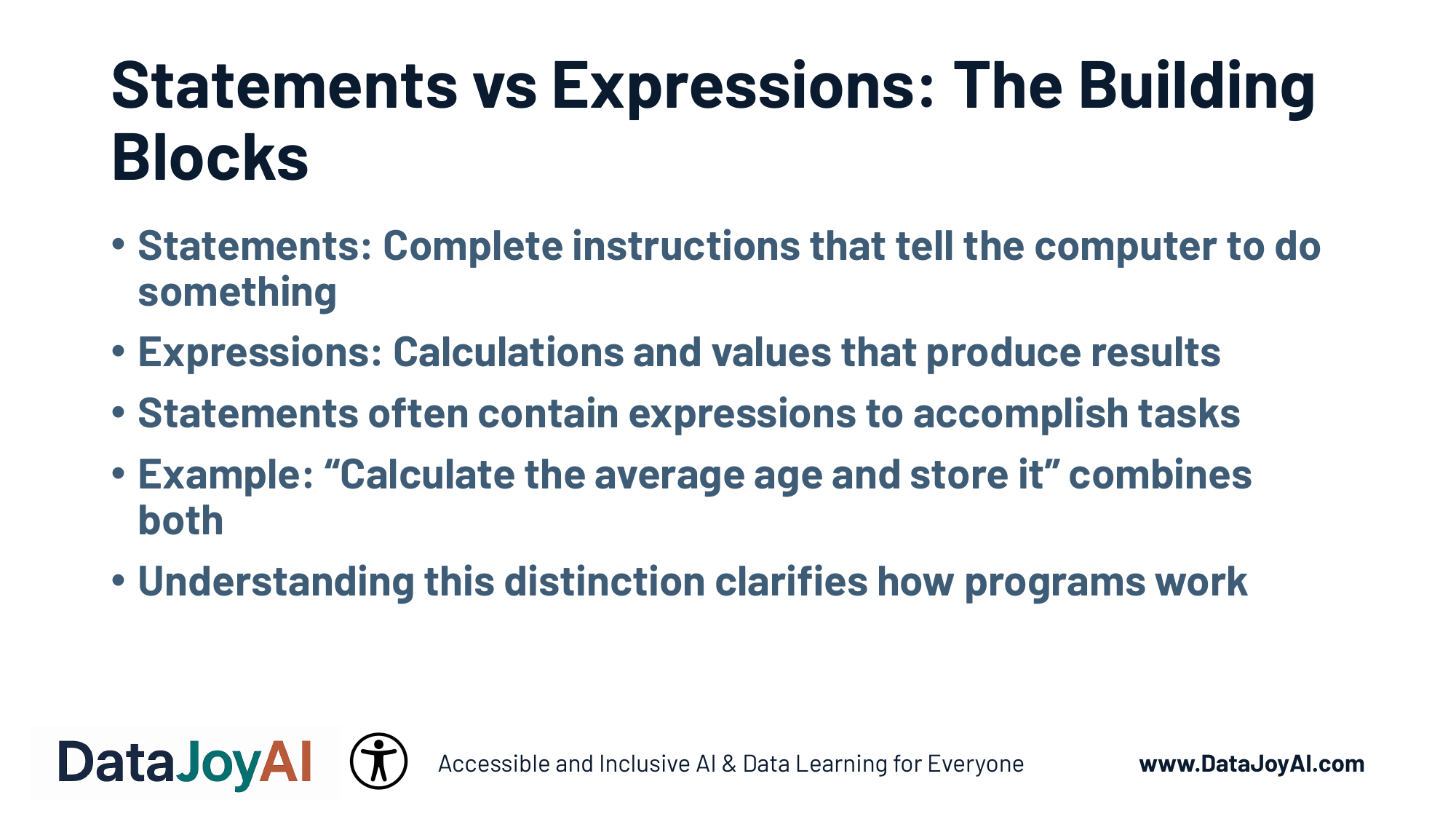

# Statements vs Expressions: The Building Blocks
Statements: Complete instructions that tell the computer to do something
Expressions: Calculations and values that produce results
Statements often contain expressions to accomplish tasks
Example: “Calculate the average age and store it” combines both
Understanding this distinction clarifies how programs work